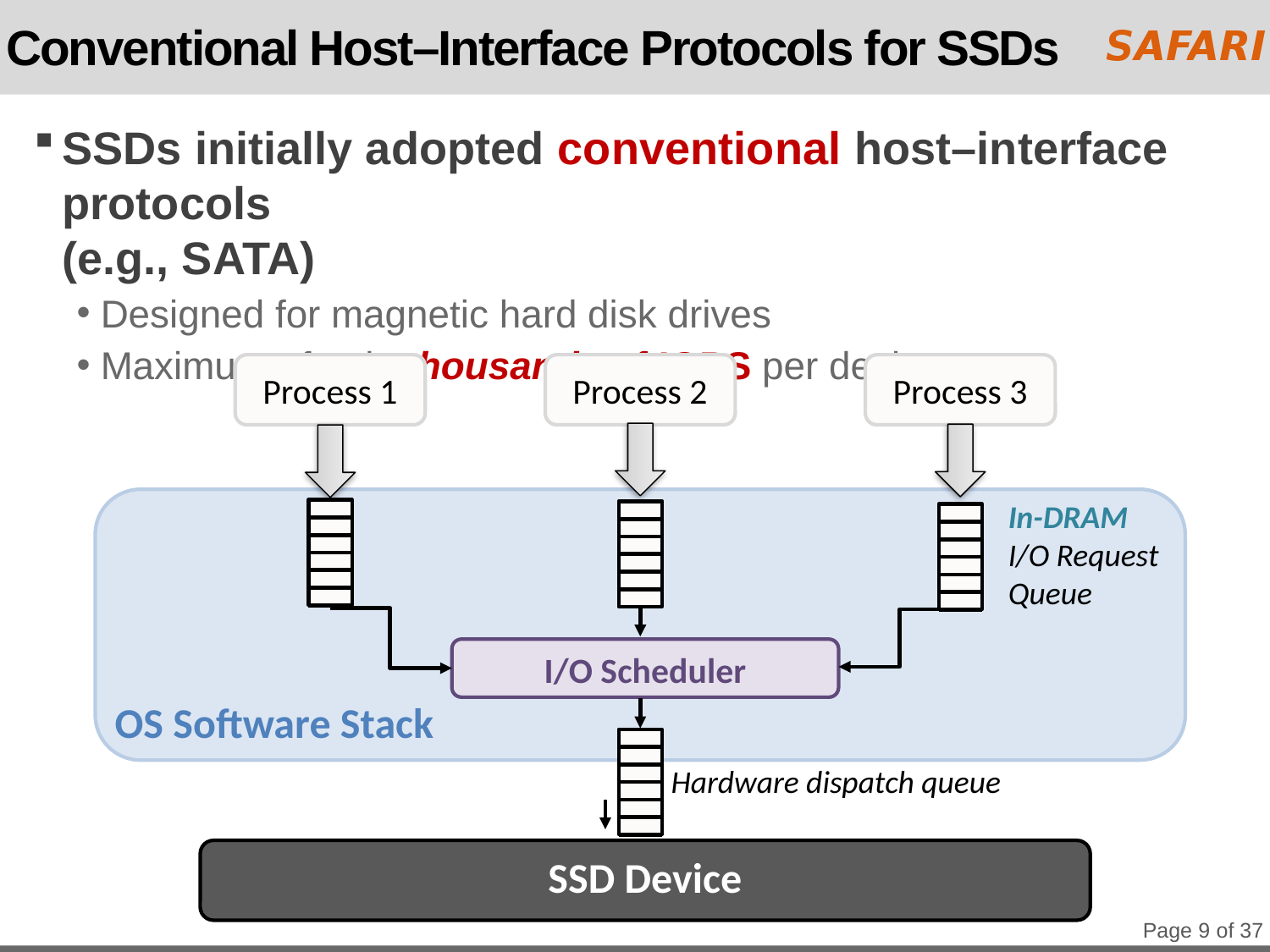

# Conventional Host–Interface Protocols for SSDs
SSDs initially adopted conventional host–interface protocols
(e.g., SATA)
Designed for magnetic hard disk drives
Maximum of only thousands of IOPS per device

Process 1
Process 2
Process 3

OS Software Stack
In-DRAM
I/O Request
Queue

I/O Scheduler

Hardware dispatch queue
SSD Device
Page 9 of 37